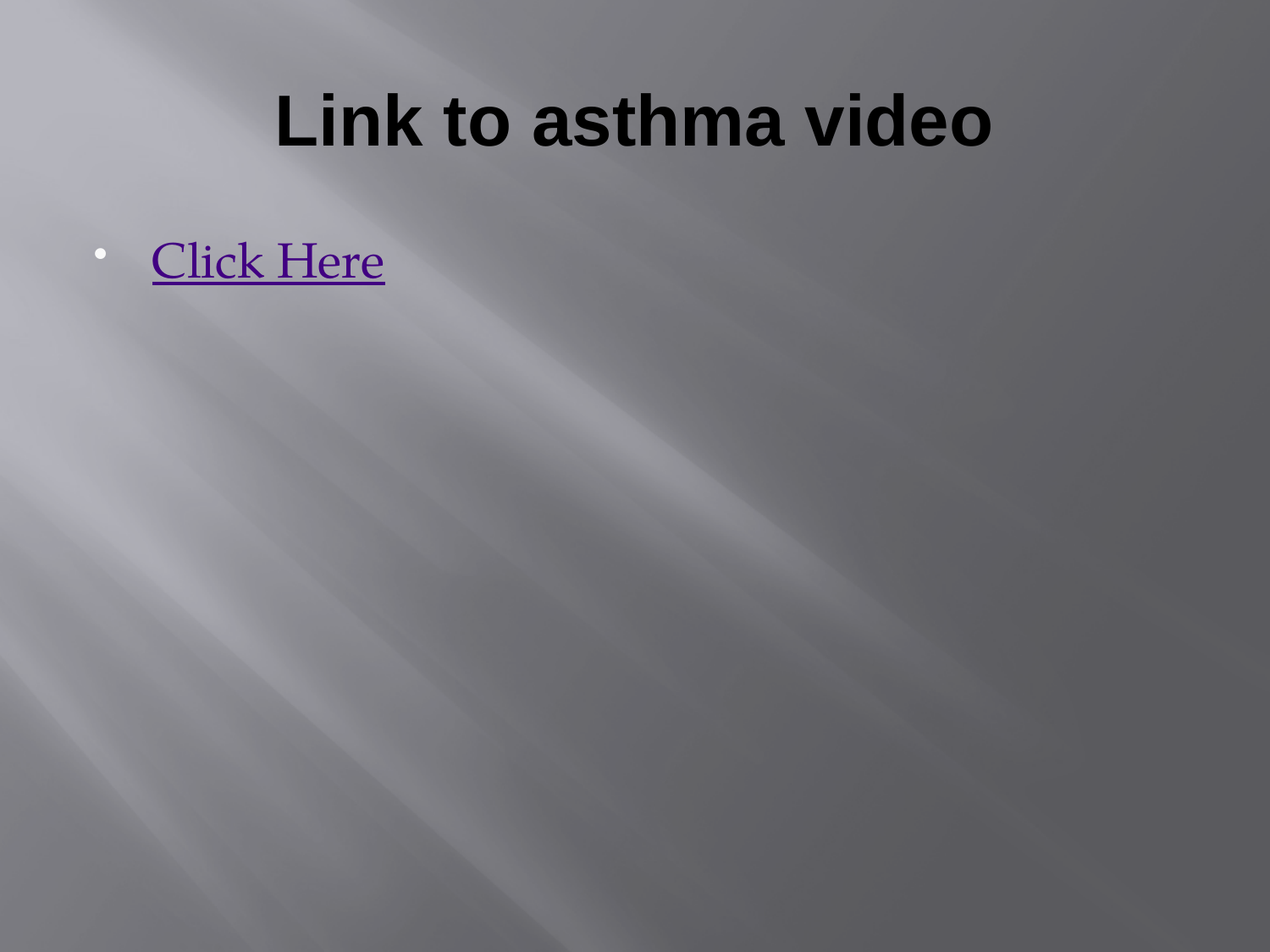

# Link to asthma video
Click Here